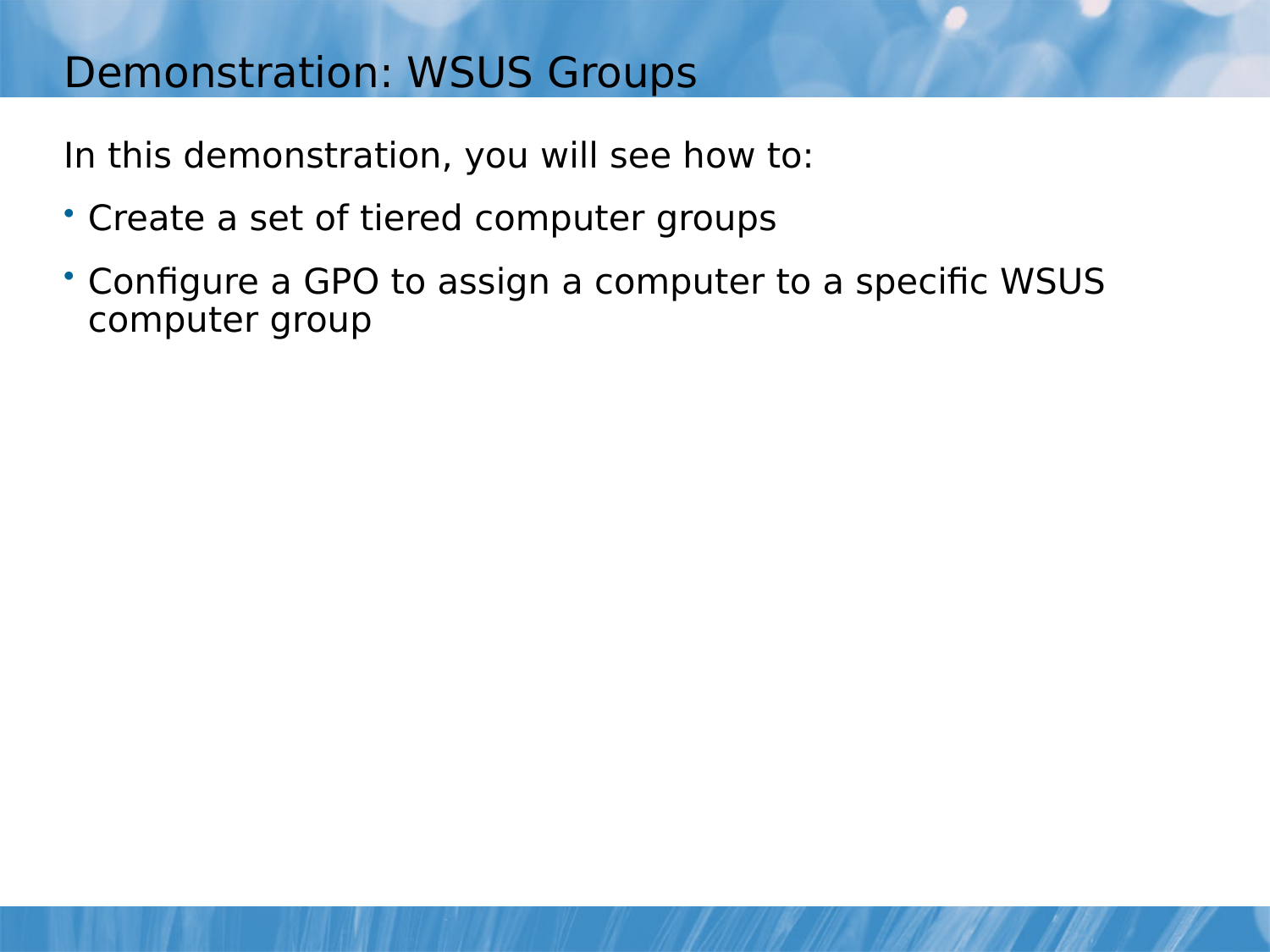

# Demonstration: WSUS Groups
In this demonstration, you will see how to:
Create a set of tiered computer groups
Configure a GPO to assign a computer to a specific WSUS computer group